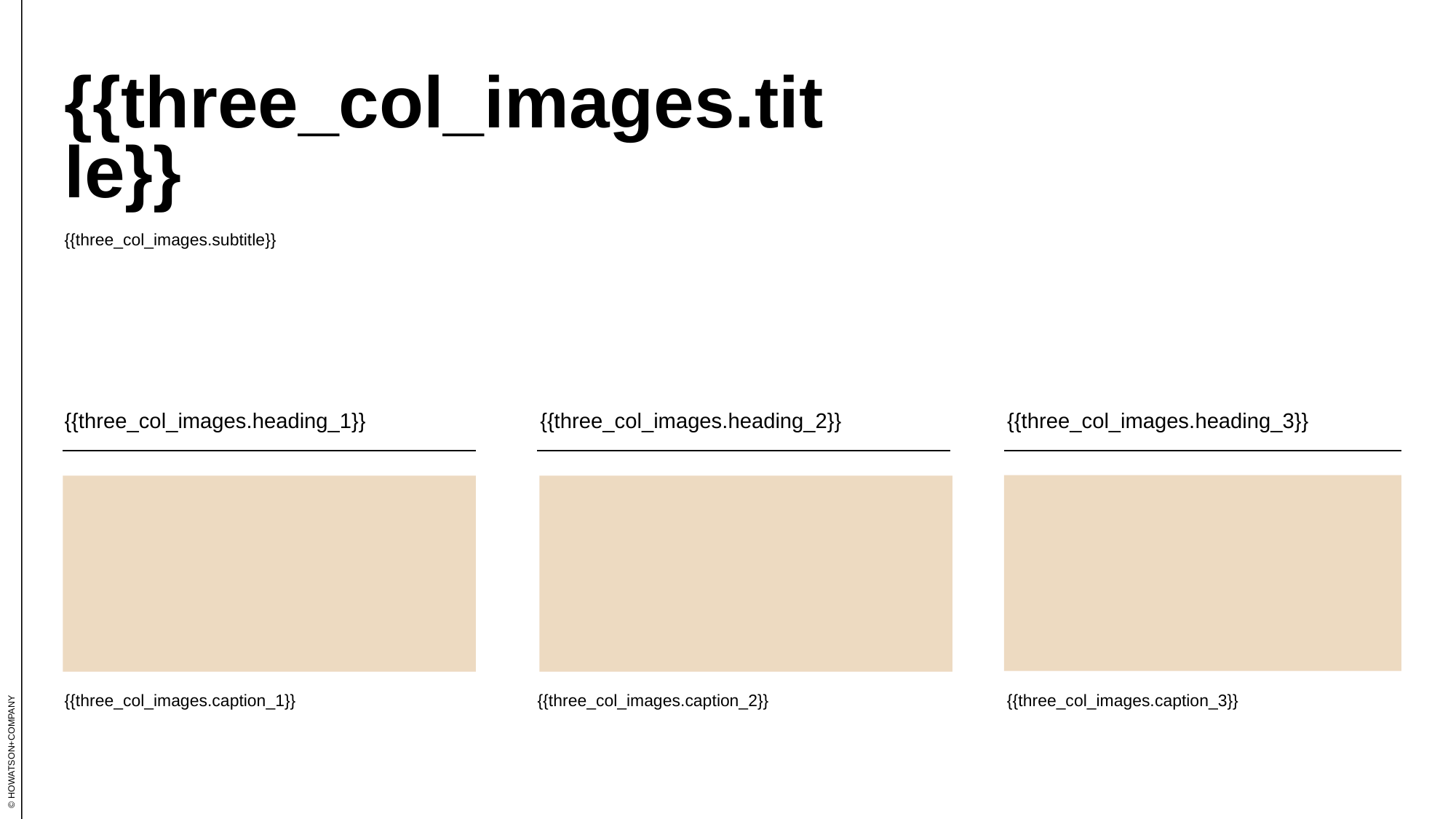

{{three_col_images.title}}
{{three_col_images.subtitle}}
{{three_col_images.heading_1}}
{{three_col_images.heading_2}}
{{three_col_images.heading_3}}

{{three_col_images.caption_3}}
{{three_col_images.caption_2}}
{{three_col_images.caption_1}}